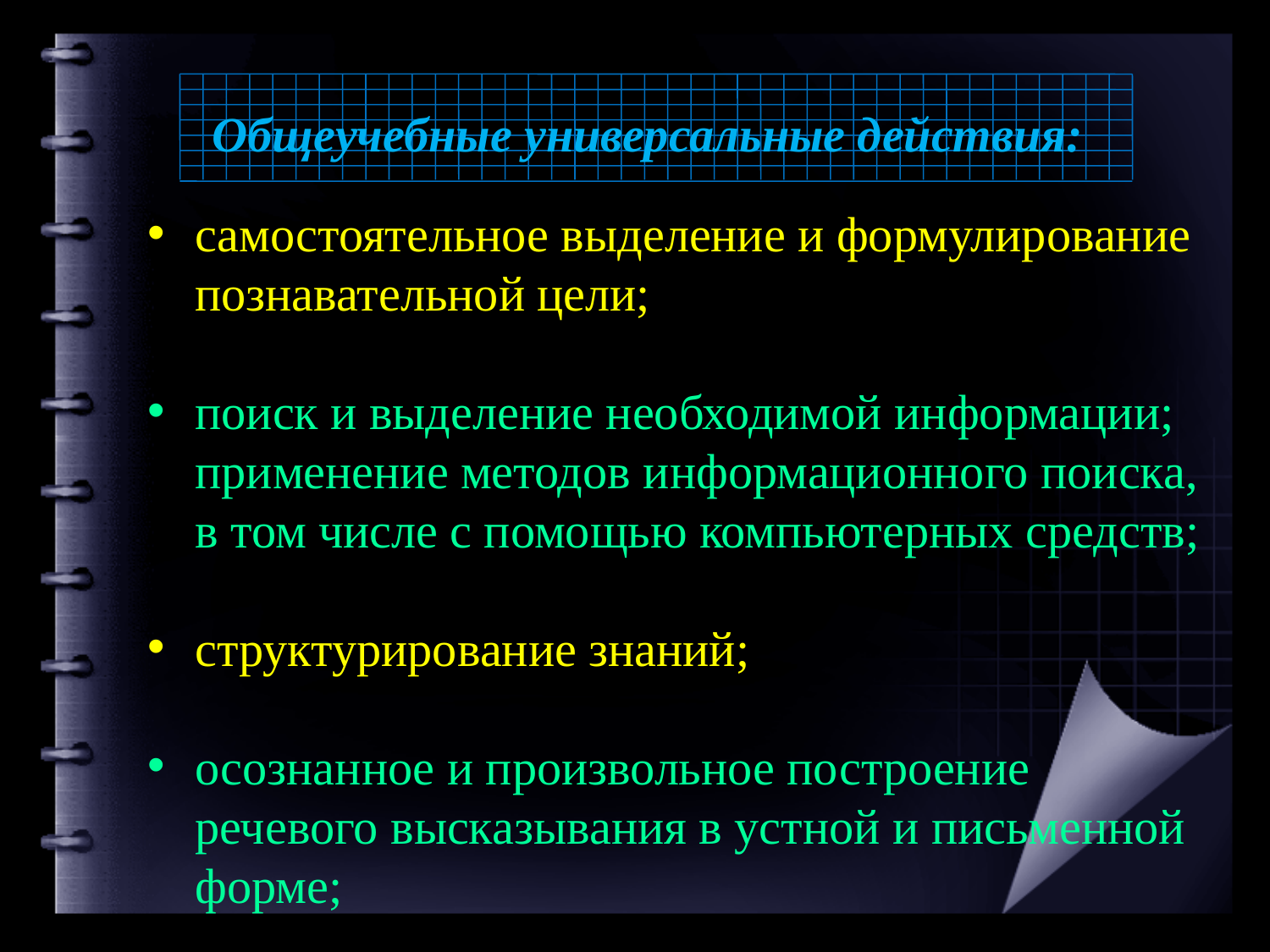

Общеучебные универсальные действия:
самостоятельное выделение и формулирование познавательной цели;

поиск и выделение необходимой информации; применение методов информационного поиска, в том числе с помощью компьютерных средств;

структурирование знаний;

осознанное и произвольное построение речевого высказывания в устной и письменной форме;